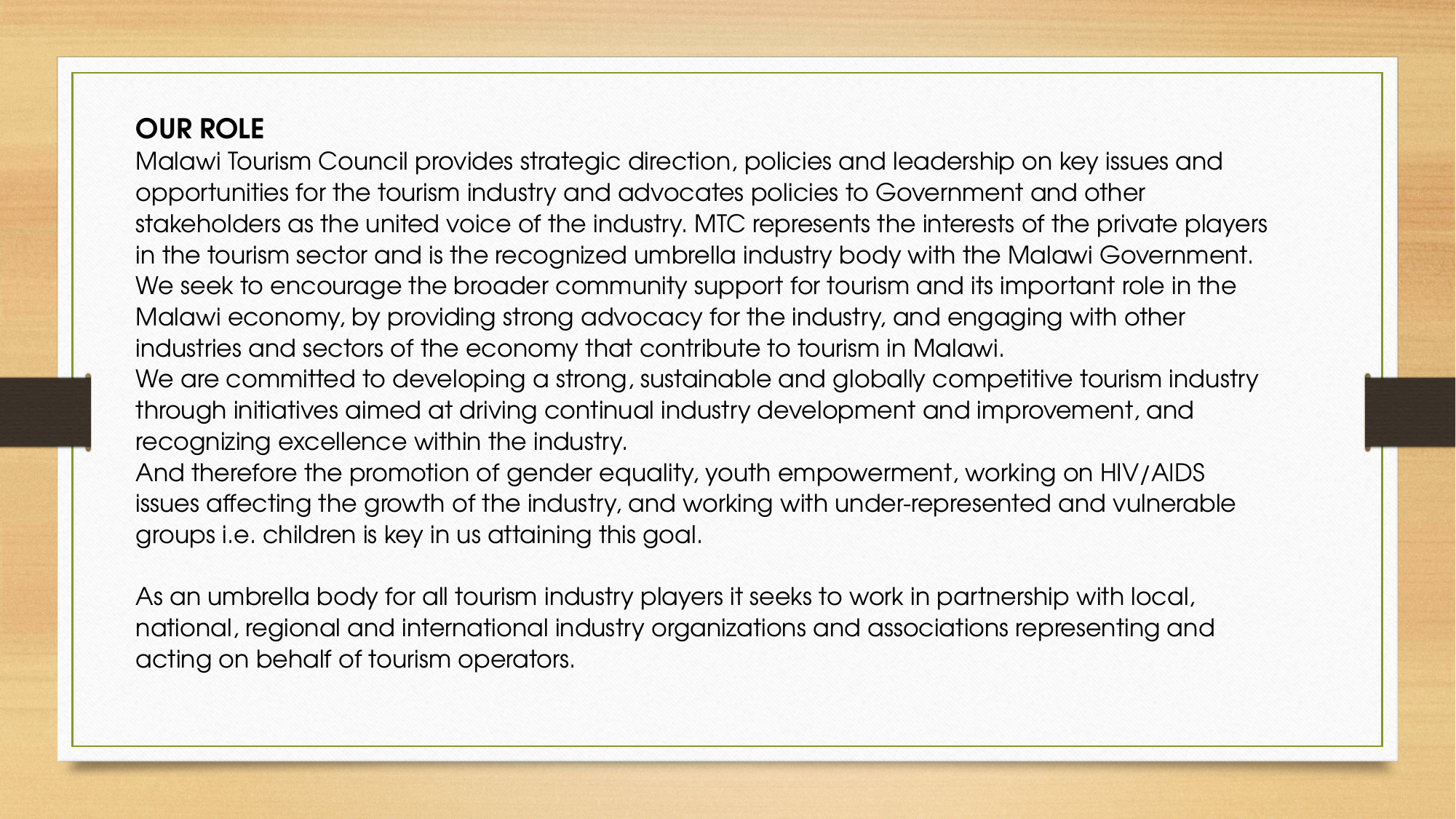

OUR ROLE
Malawi Tourism Council provides strategic direction, policies and leadership on key issues and opportunities for the tourism industry and advocates policies to Government and other stakeholders as the united voice of the industry. MTC represents the interests of the private players in the tourism sector and is the recognized umbrella industry body with the Malawi Government.
We seek to encourage the broader community support for tourism and its important role in the Malawi economy, by providing strong advocacy for the industry, and engaging with other industries and sectors of the economy that contribute to tourism in Malawi.
We are committed to developing a strong, sustainable and globally competitive tourism industry through initiatives aimed at driving continual industry development and improvement, and recognizing excellence within the industry.
And therefore the promotion of gender equality, youth empowerment, working on HIV/AIDS issues affecting the growth of the industry, and working with under-represented and vulnerable groups i.e. children is key in us attaining this goal.

As an umbrella body for all tourism industry players it seeks to work in partnership with local, national, regional and international industry organizations and associations representing and acting on behalf of tourism operators.